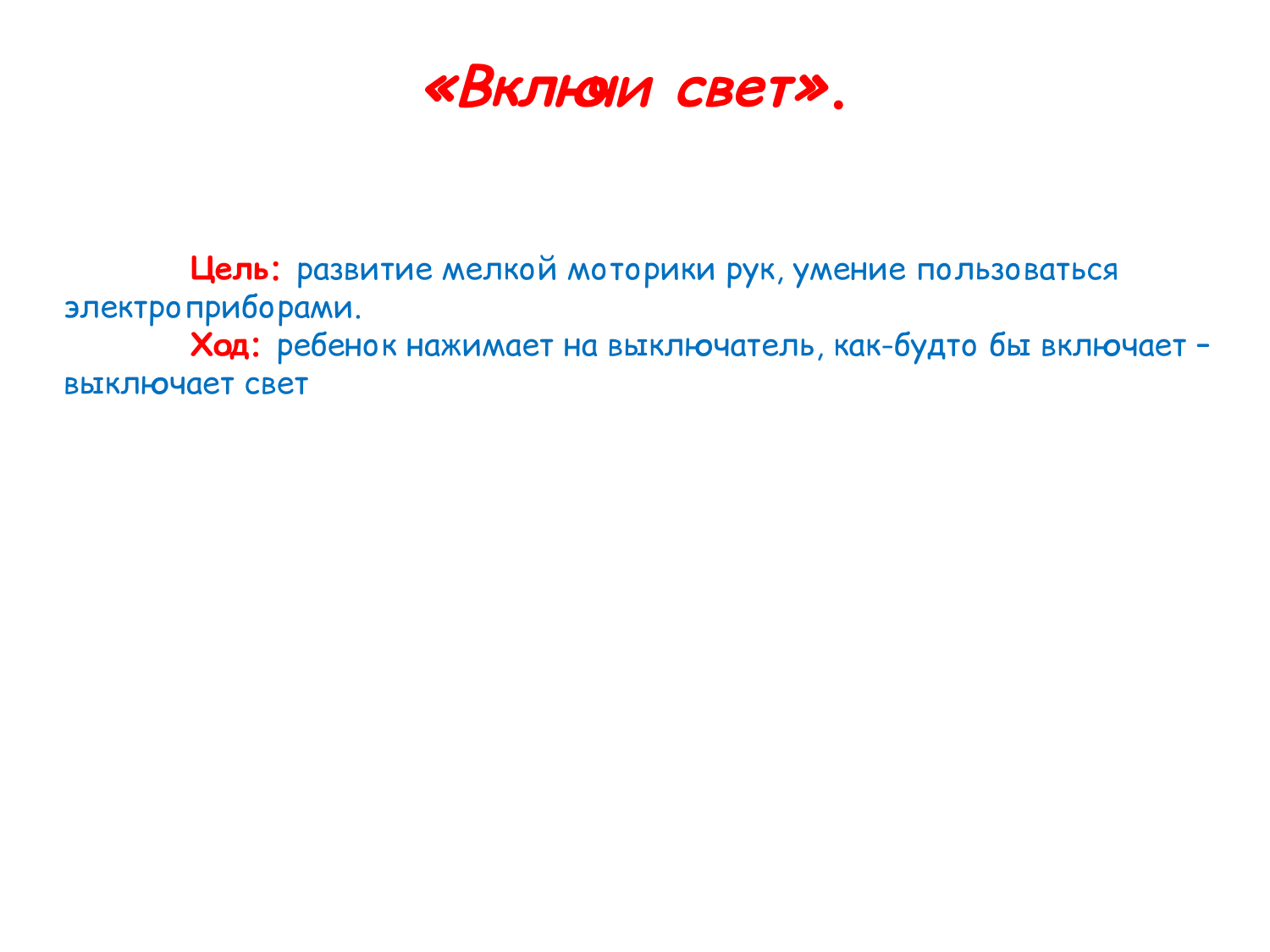

# «Включи свет».
	Цель: развитие мелкой моторики рук, умение пользоваться электроприборами.
	Ход: ребенок нажимает на выключатель, как-будто бы включает – выключает свет